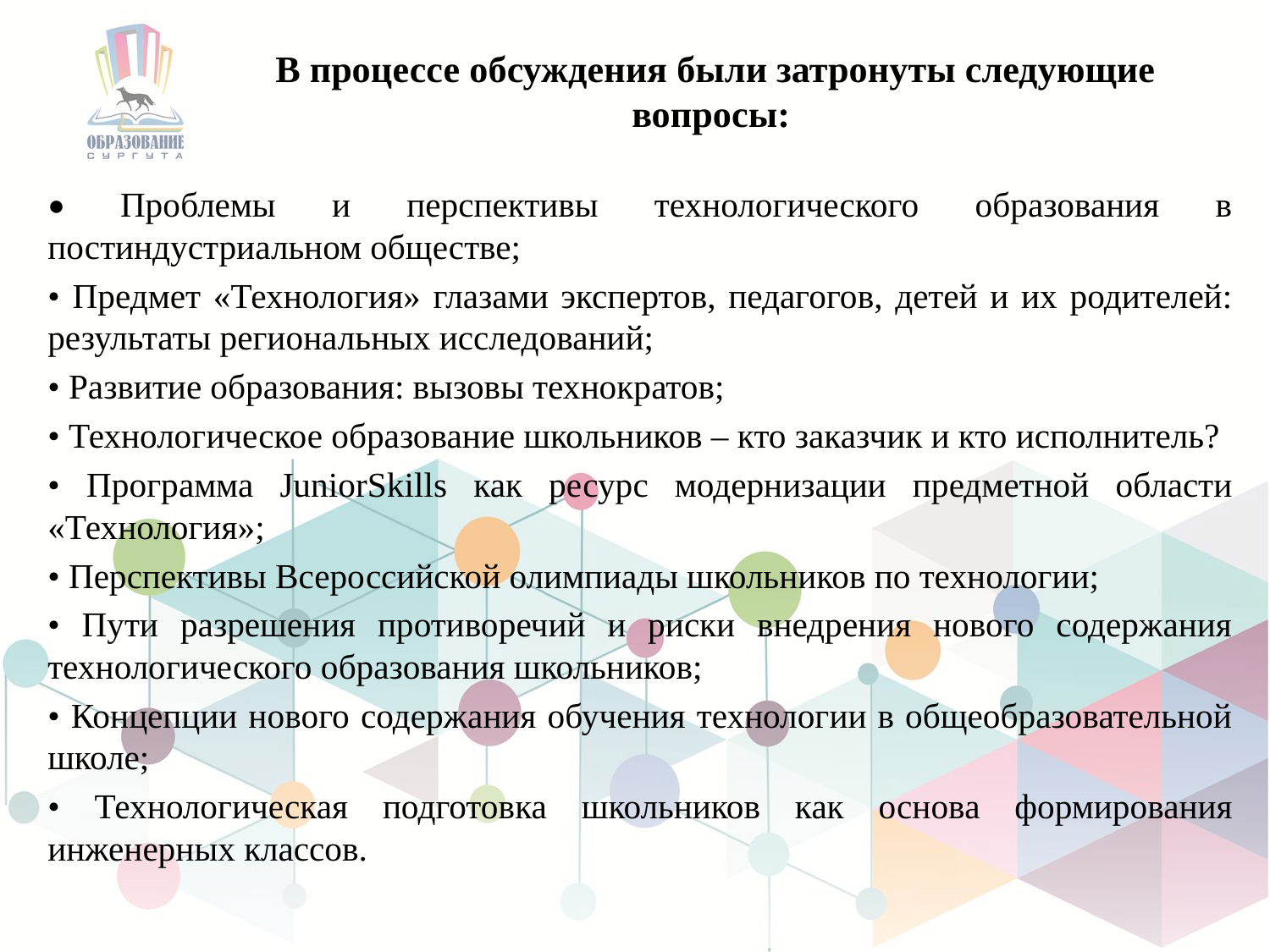

# В процессе обсуждения были затронуты следующие вопросы:
• Проблемы и перспективы технологического образования в постиндустриальном обществе;
• Предмет «Технология» глазами экспертов, педагогов, детей и их родителей: результаты региональных исследований;
• Развитие образования: вызовы технократов;
• Технологическое образование школьников – кто заказчик и кто исполнитель?
• Программа JuniorSkills как ресурс модернизации предметной области «Технология»;
• Перспективы Всероссийской олимпиады школьников по технологии;
• Пути разрешения противоречий и риски внедрения нового содержания технологического образования школьников;
• Концепции нового содержания обучения технологии в общеобразовательной школе;
• Технологическая подготовка школьников как основа формирования инженерных классов.